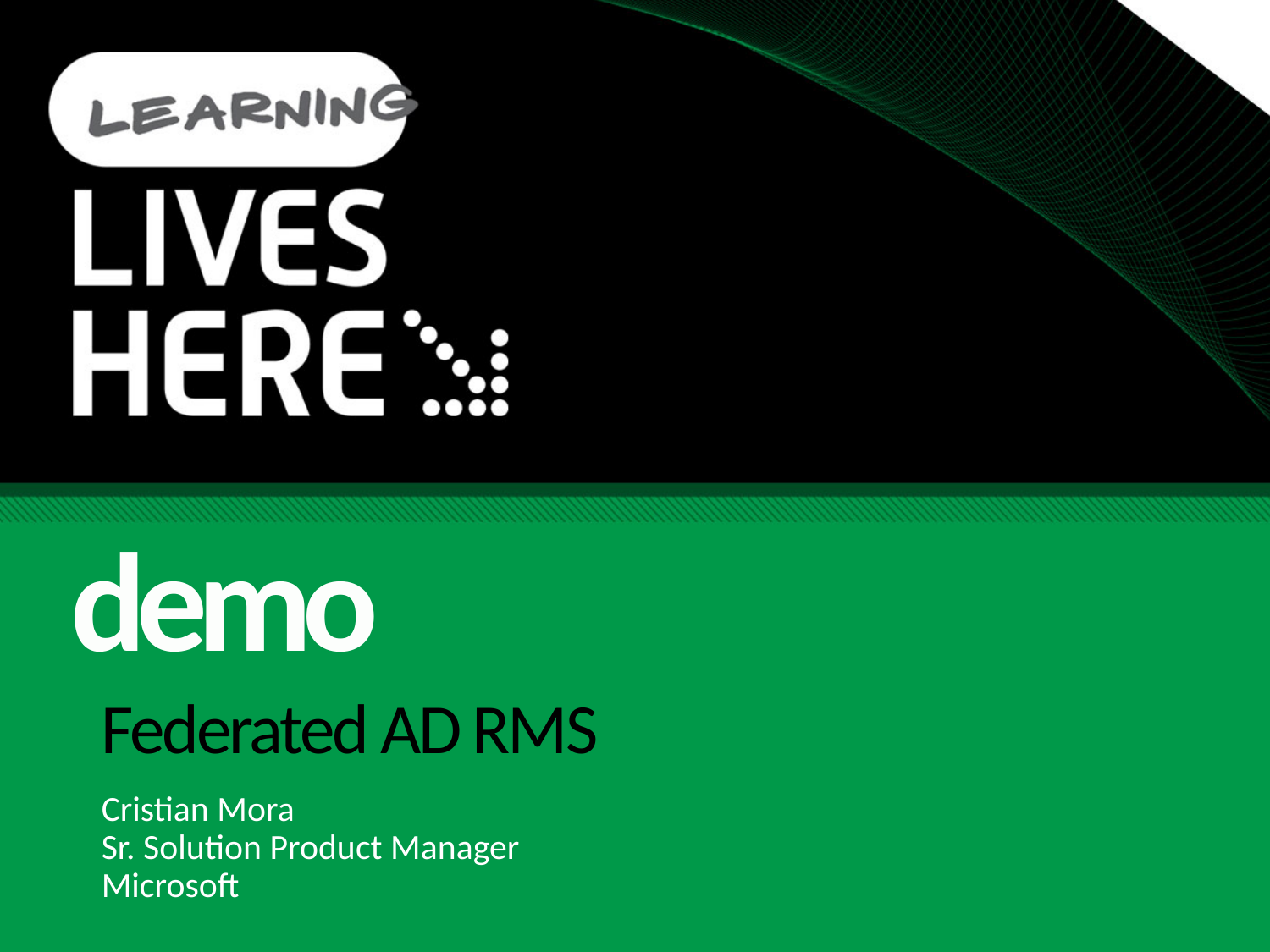

demo
# Federated AD RMS
Cristian Mora
Sr. Solution Product Manager
Microsoft